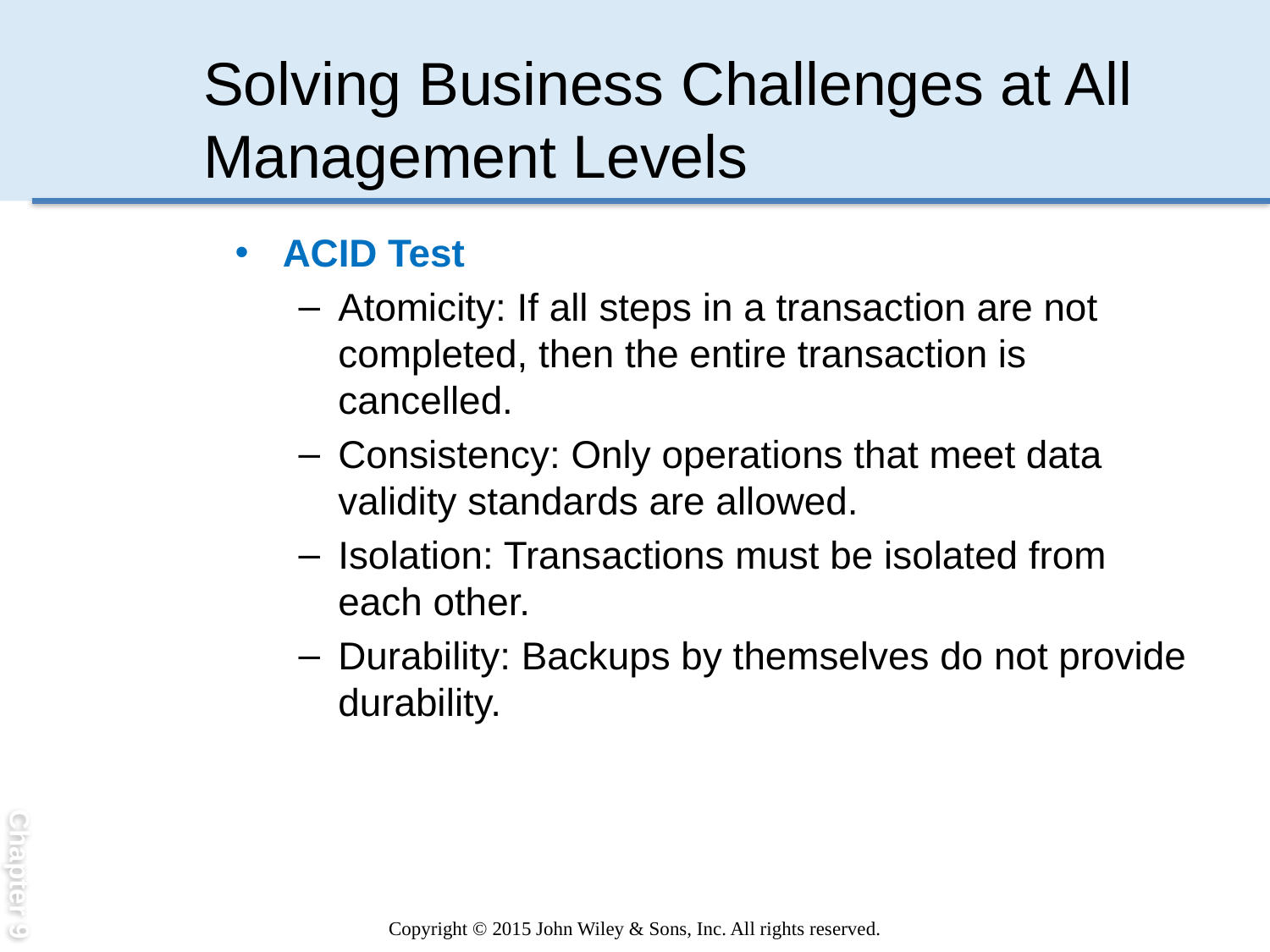

Chapter 9
# Solving Business Challenges at All Management Levels
ACID Test
Atomicity: If all steps in a transaction are not completed, then the entire transaction is cancelled.
Consistency: Only operations that meet data validity standards are allowed.
Isolation: Transactions must be isolated from each other.
Durability: Backups by themselves do not provide durability.